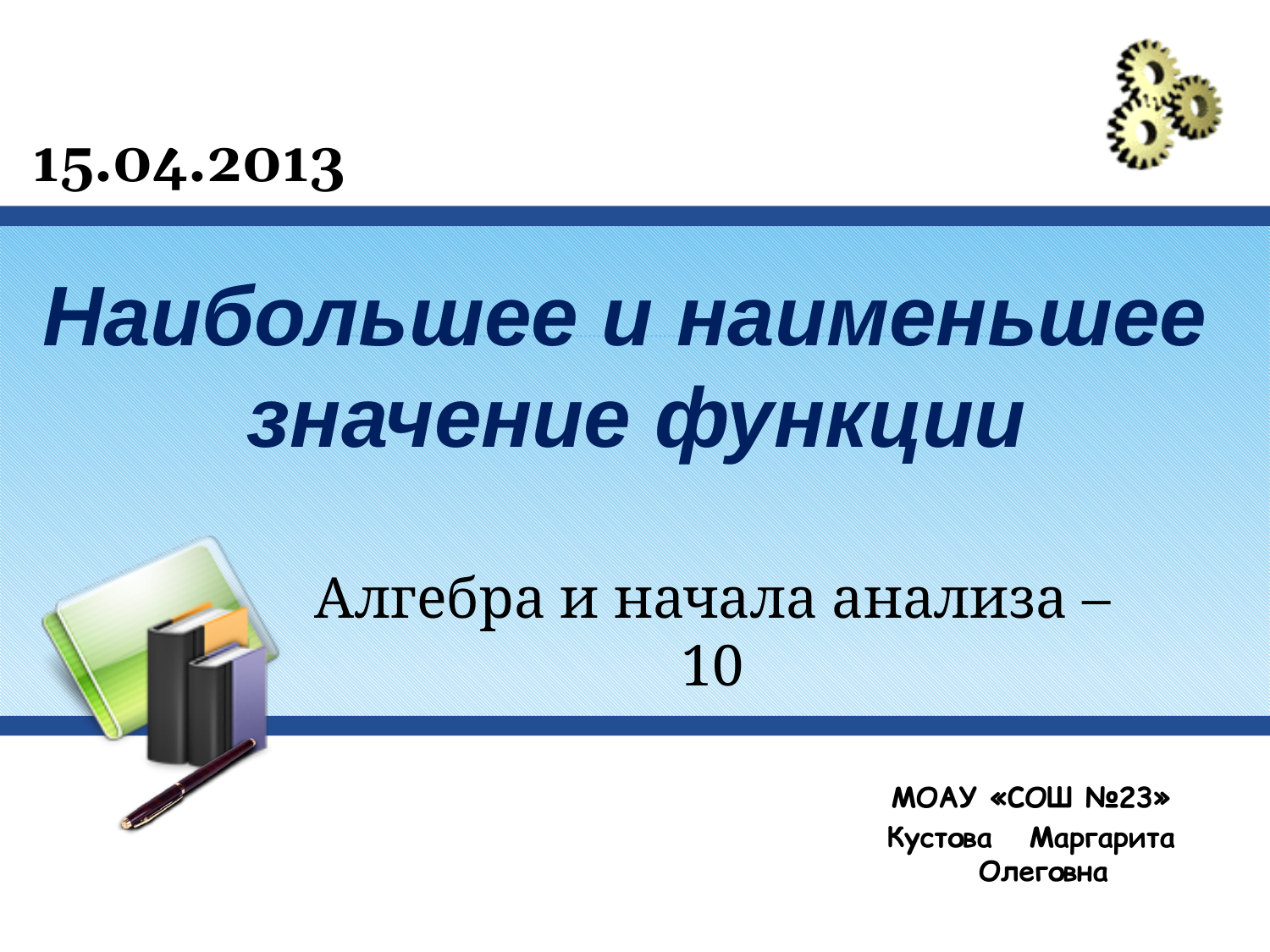

15.04.2013
# Наибольшее и наименьшее значение функции
Алгебра и начала анализа – 10
МОАУ «СОШ №23»
Кустова   Маргарита   Олеговна